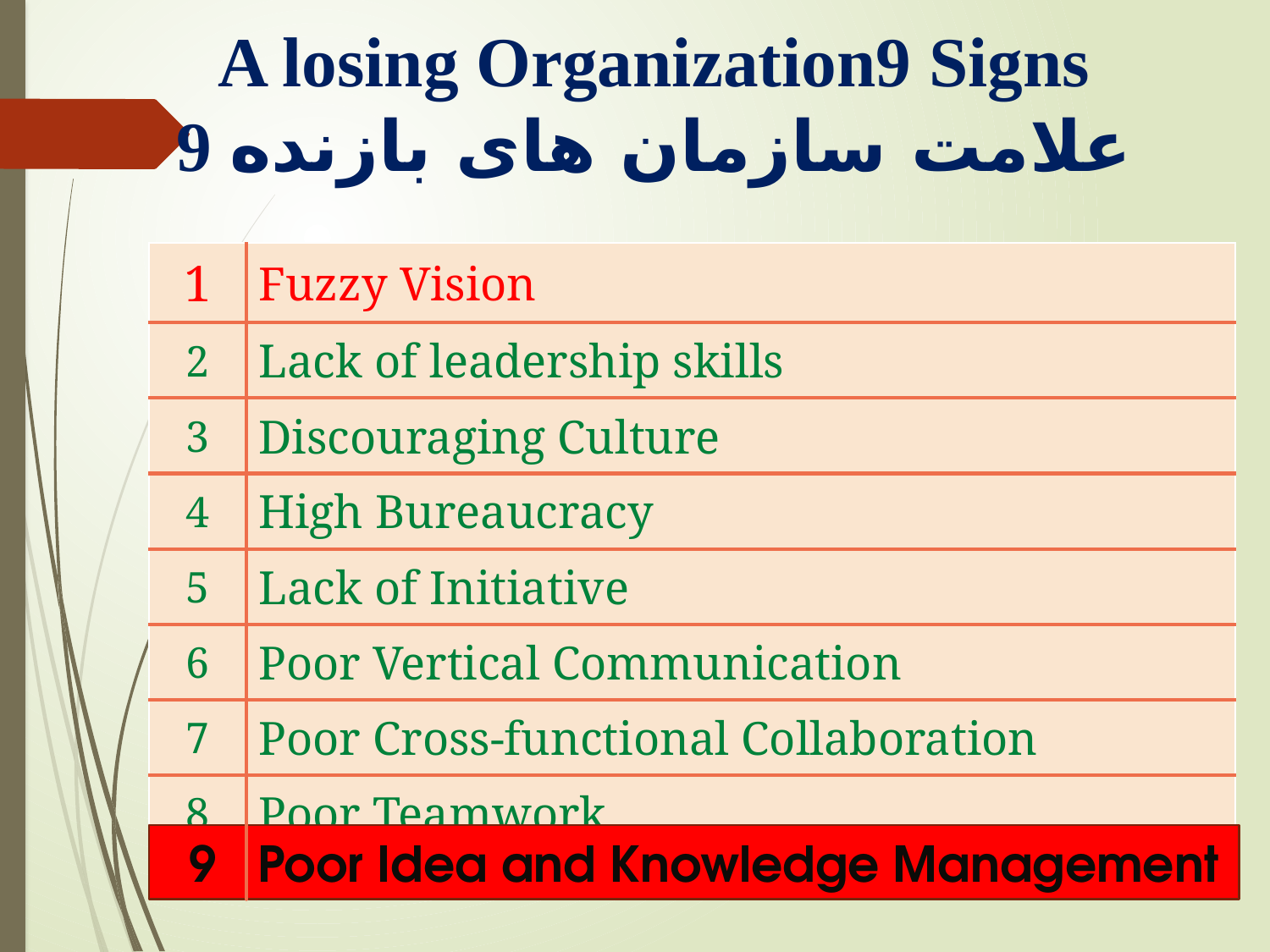

A losing Organization9 Signs
9 علامت سازمان های بازنده
| 1 | Fuzzy Vision |
| --- | --- |
| 2 | Lack of leadership skills |
| 3 | Discouraging Culture |
| 4 | High Bureaucracy |
| 5 | Lack of Initiative |
| 6 | Poor Vertical Communication |
| 7 | Poor Cross-functional Collaboration |
| 8 | Poor Teamwork |
  9   Poor Idea and Knowledge Management